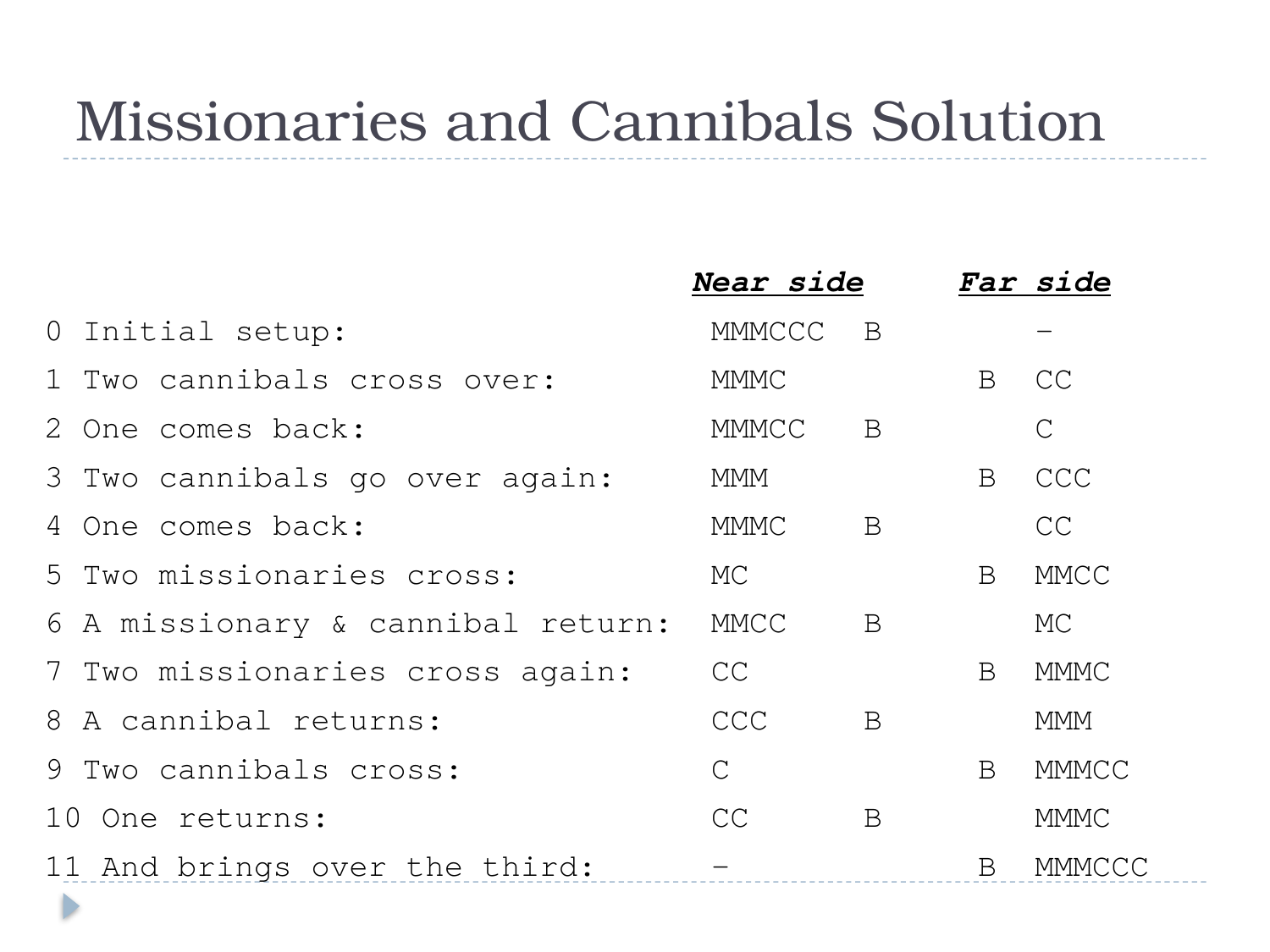

# Missionaries and Cannibals Solution
                                  Near side     Far side
0 Initial setup:                   MMMCCC  B        -
1 Two cannibals cross over:        MMMC          B  CC
2 One comes back:                  MMMCC   B        C
3 Two cannibals go over again:     MMM           B  CCC
4 One comes back:                  MMMC    B        CC
5 Two missionaries cross:          MC            B  MMCC
6 A missionary & cannibal return:  MMCC    B        MC
7 Two missionaries cross again:    CC            B  MMMC
8 A cannibal returns:              CCC     B        MMM
9 Two cannibals cross:             C             B  MMMCC
10 One returns:                    CC      B        MMMC
11 And brings over the third:      -             B  MMMCCC